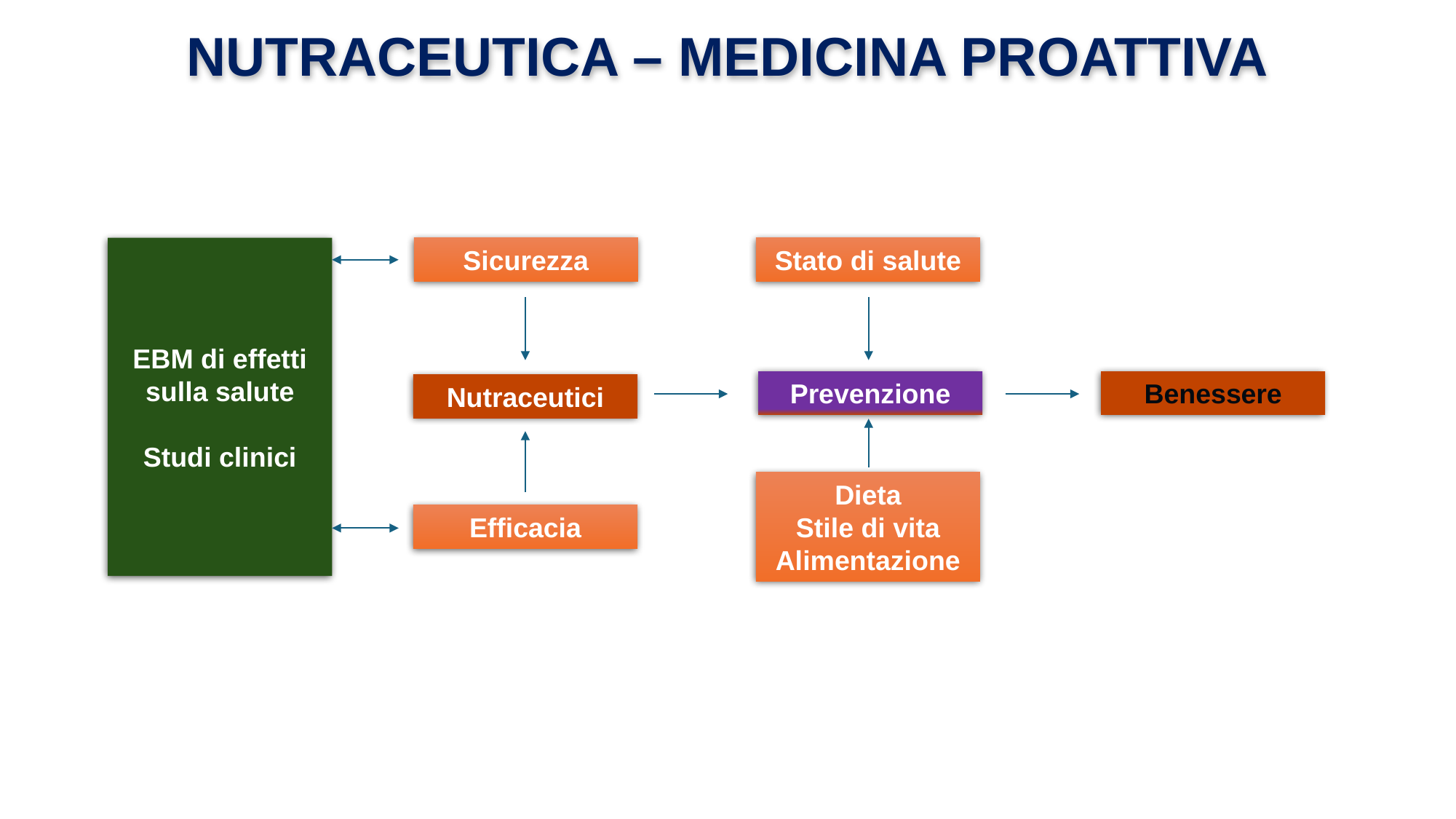

NUTRACEUTICA – MEDICINA PROATTIVA

EBM di effetti sulla salute

Studi clinici

Sicurezza
Stato di salute
Prevenzione
Benessere
Nutraceutici
Dieta
Stile di vita
Alimentazione
Efficacia